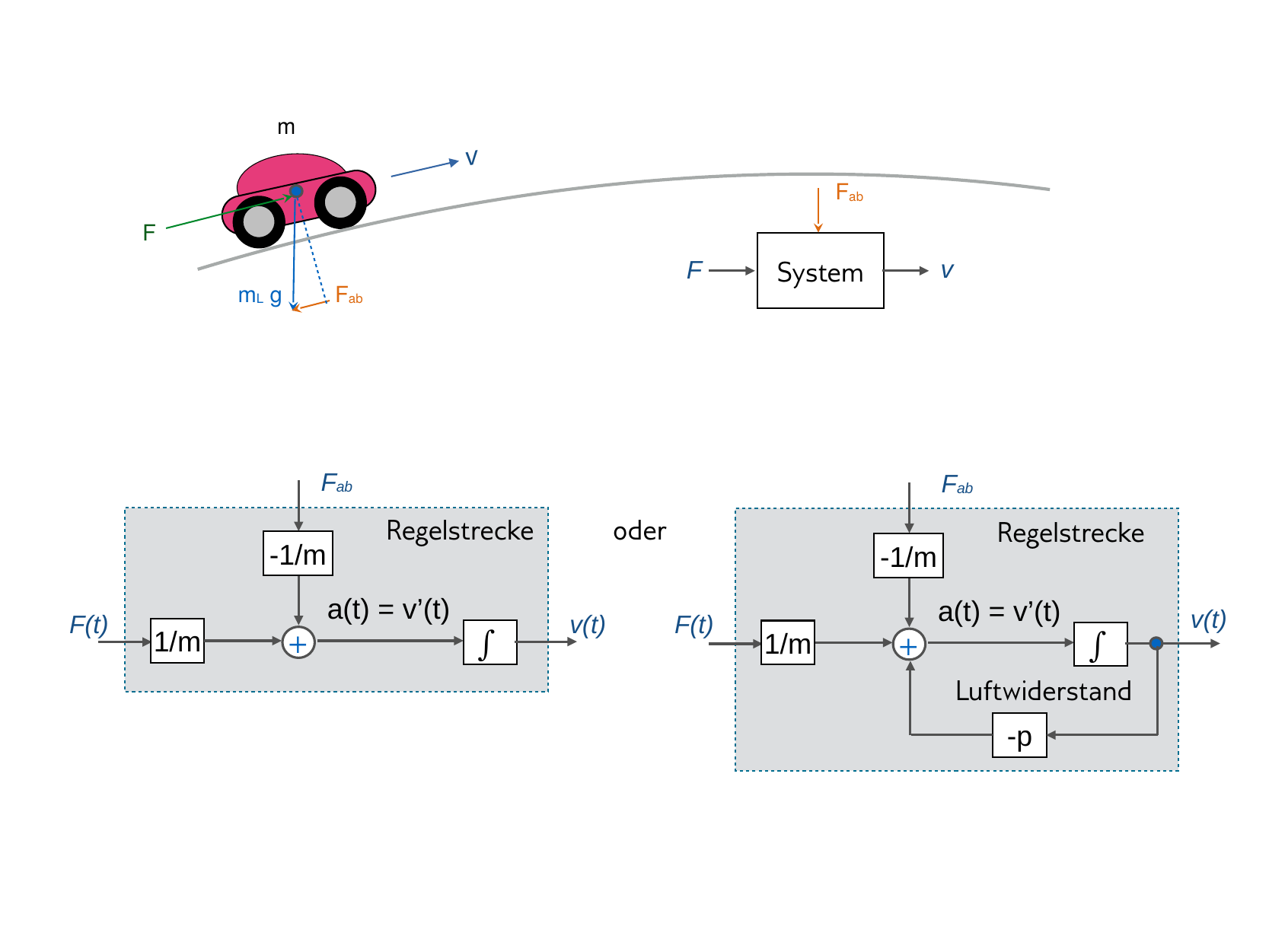

m
v

Fab

System
v
F

F

mL g
Fab

Fab
Fab

Regelstrecke
oder
Regelstrecke

-1/m

-1/m

a(t) = v’(t)
a(t) = v’(t)
v(t)
F(t)
v(t)
F(t)
∫

∫

1/m

1/m

+

+

Luftwiderstand
-p